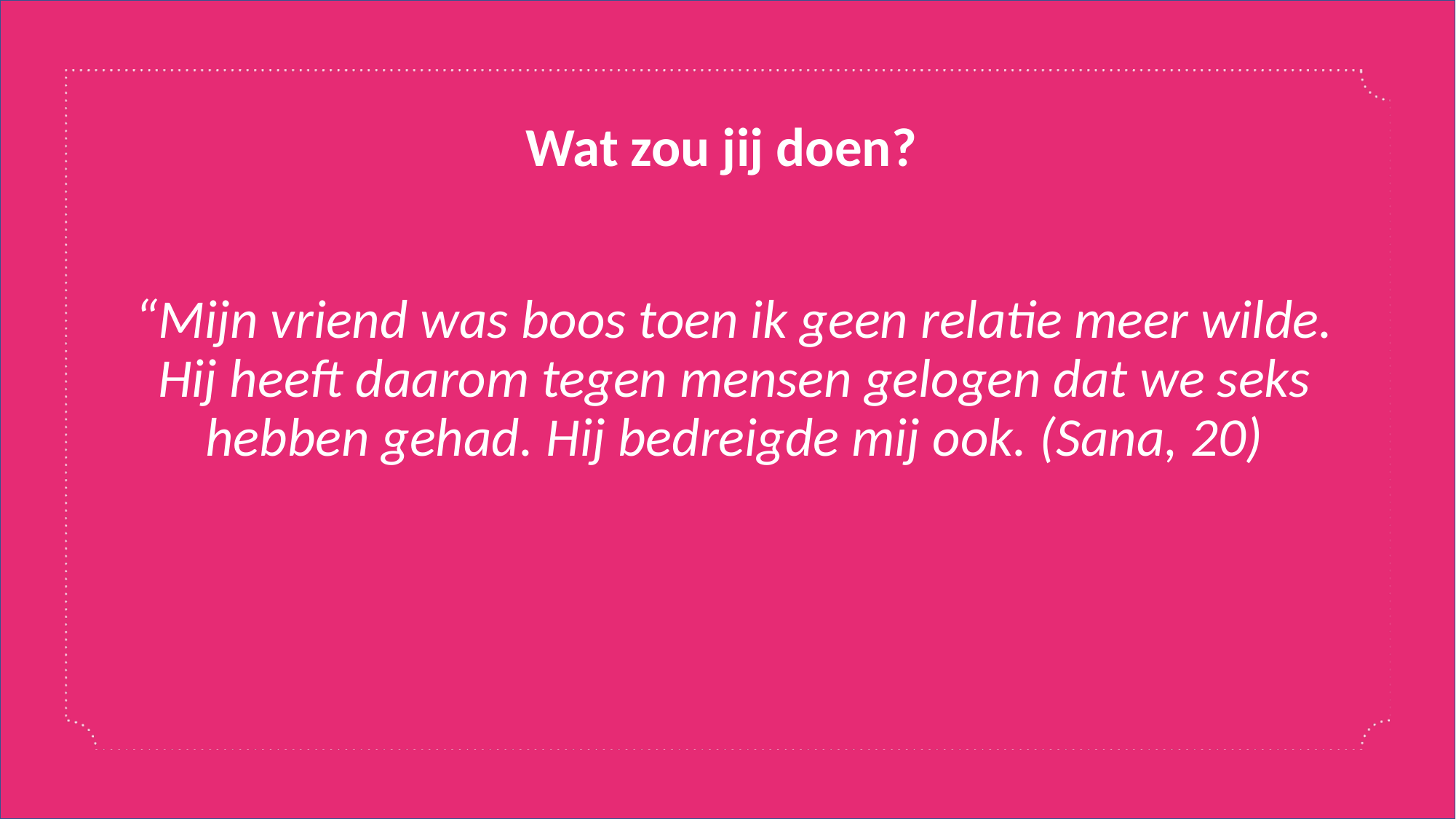

Wat zou jij doen?
# “Mijn vriend was boos toen ik geen relatie meer wilde. Hij heeft daarom tegen mensen gelogen dat we seks hebben gehad. Hij bedreigde mij ook. (Sana, 20)